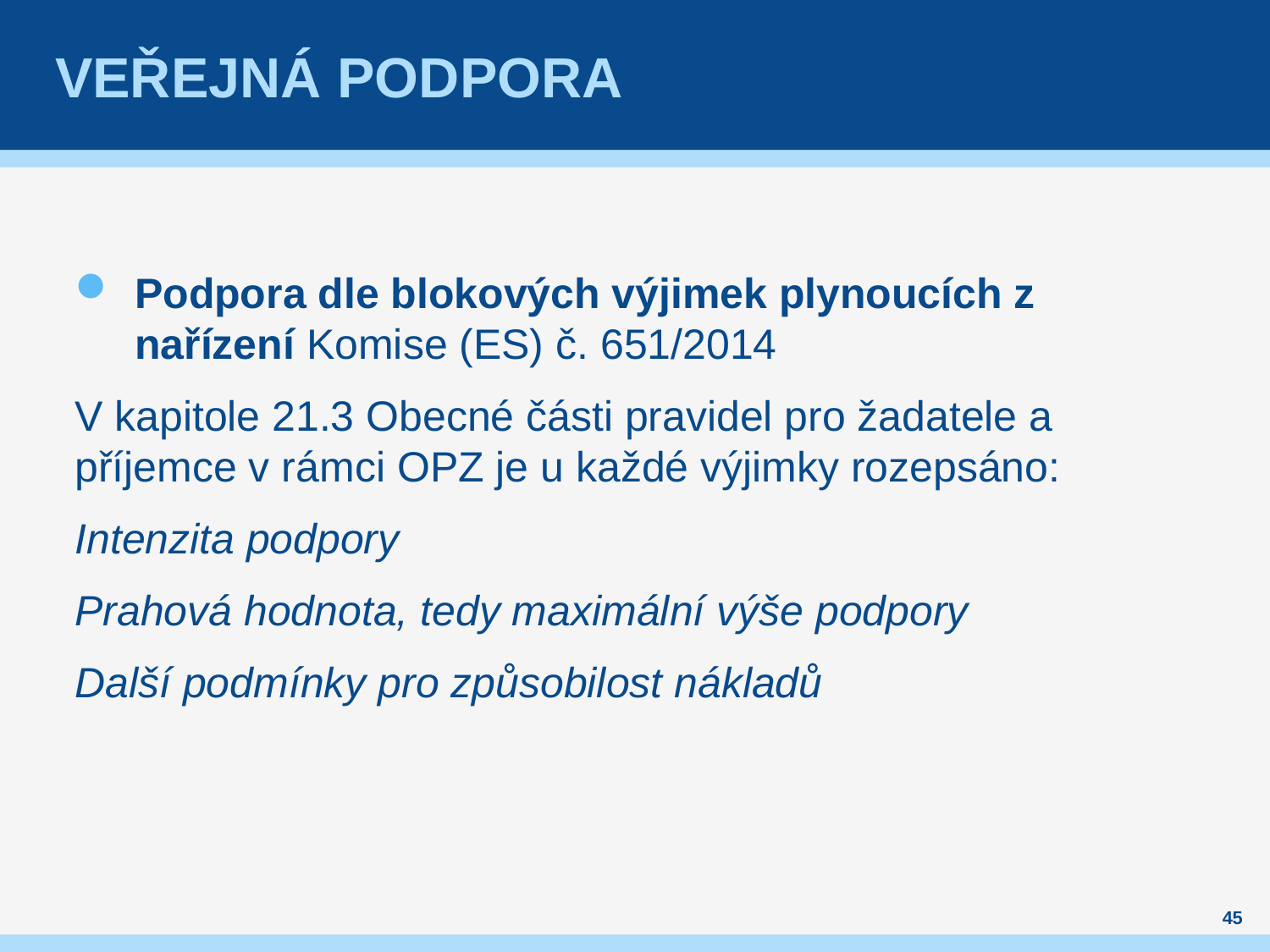

# Veřejná podpora
Podpora dle blokových výjimek plynoucích z nařízení Komise (ES) č. 651/2014
V kapitole 21.3 Obecné části pravidel pro žadatele a příjemce v rámci OPZ je u každé výjimky rozepsáno:
Intenzita podpory
Prahová hodnota, tedy maximální výše podpory
Další podmínky pro způsobilost nákladů
45